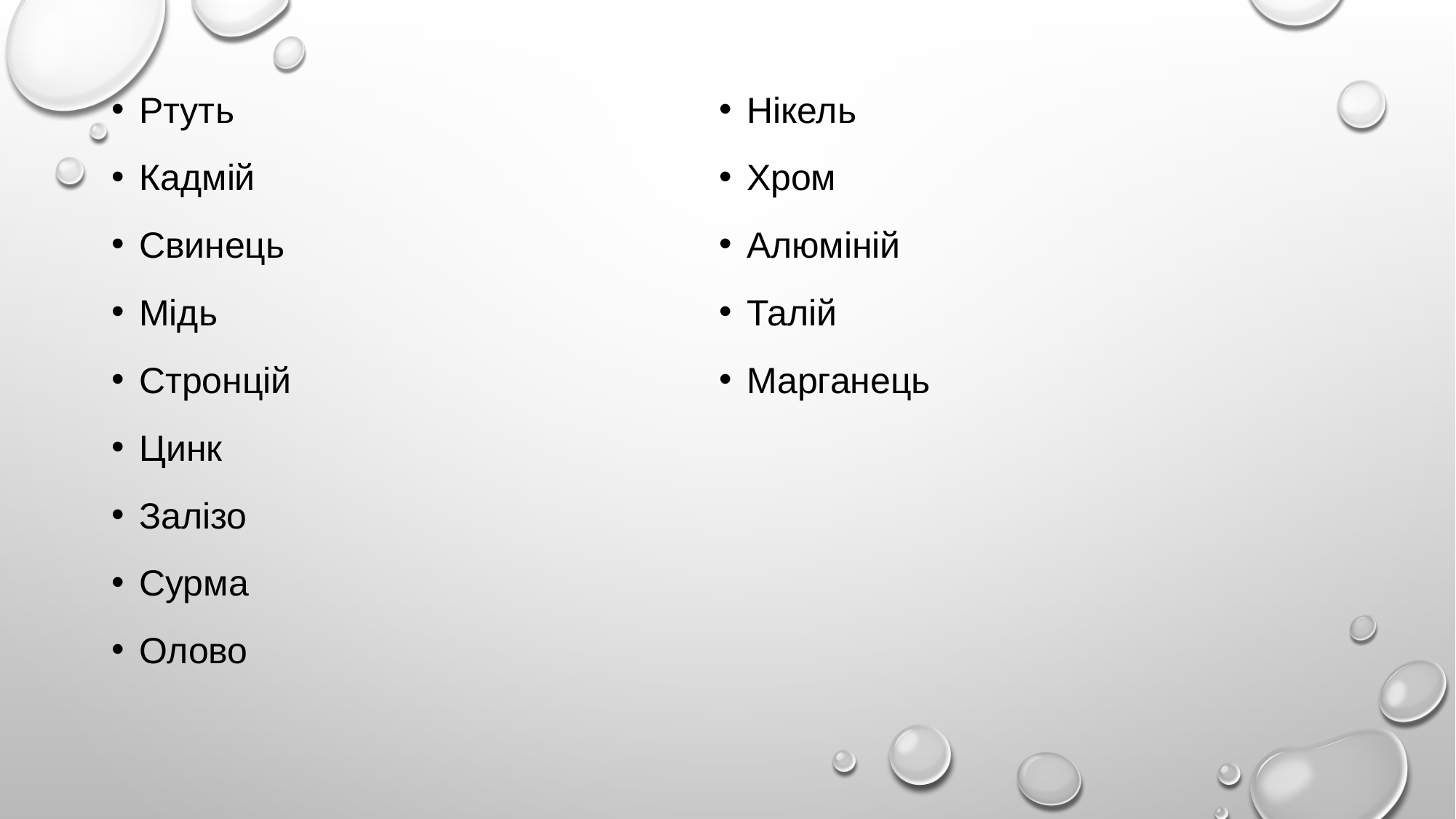

Ртуть
Кадмій
Свинець
Мідь
Стронцій
Цинк
Залізо
Сурма
Олово
Нікель
Хром
Алюміній
Талій
Марганець